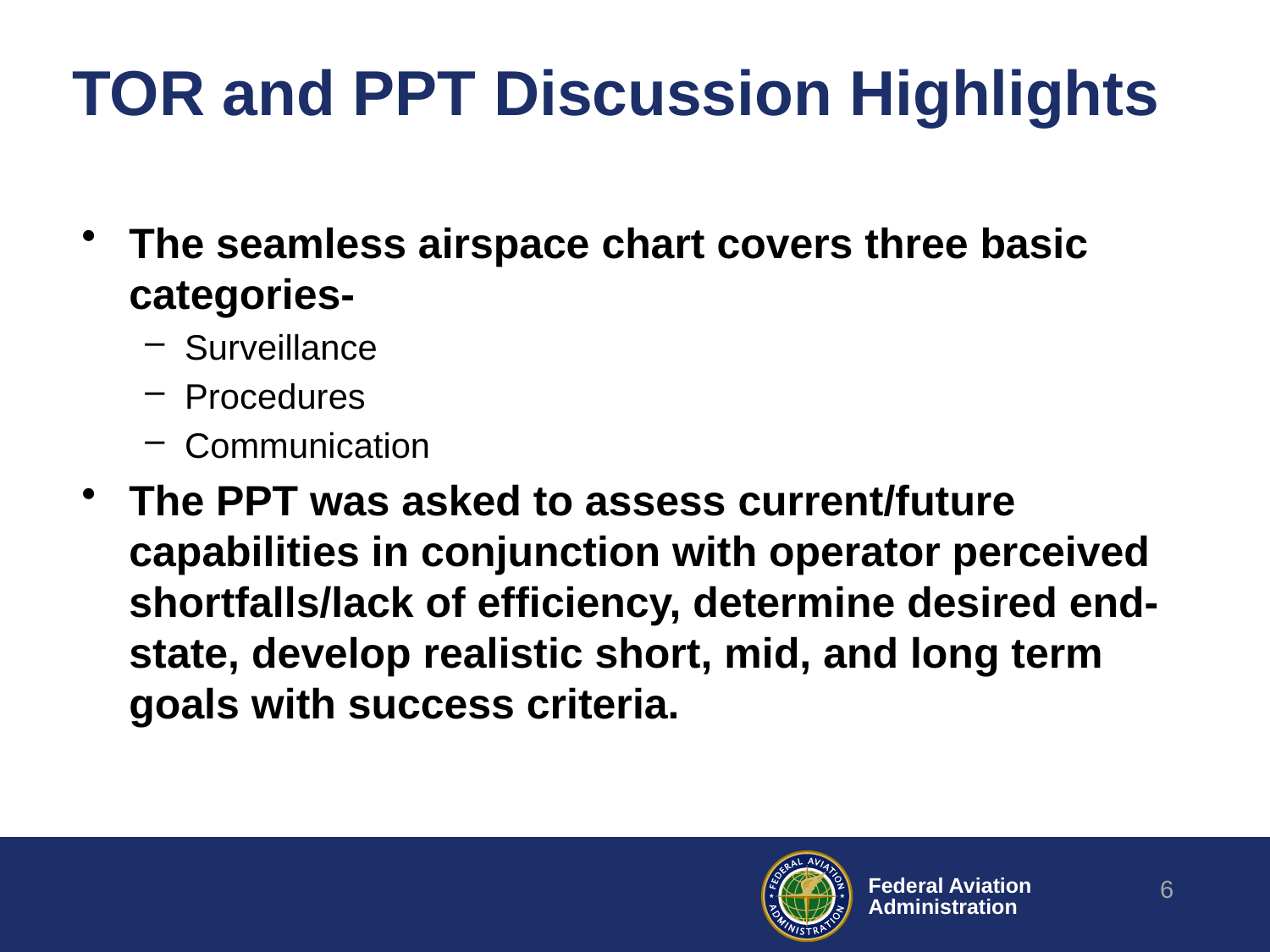

# TOR and PPT Discussion Highlights
The seamless airspace chart covers three basic categories-
Surveillance
Procedures
Communication
The PPT was asked to assess current/future capabilities in conjunction with operator perceived shortfalls/lack of efficiency, determine desired end-state, develop realistic short, mid, and long term goals with success criteria.
6